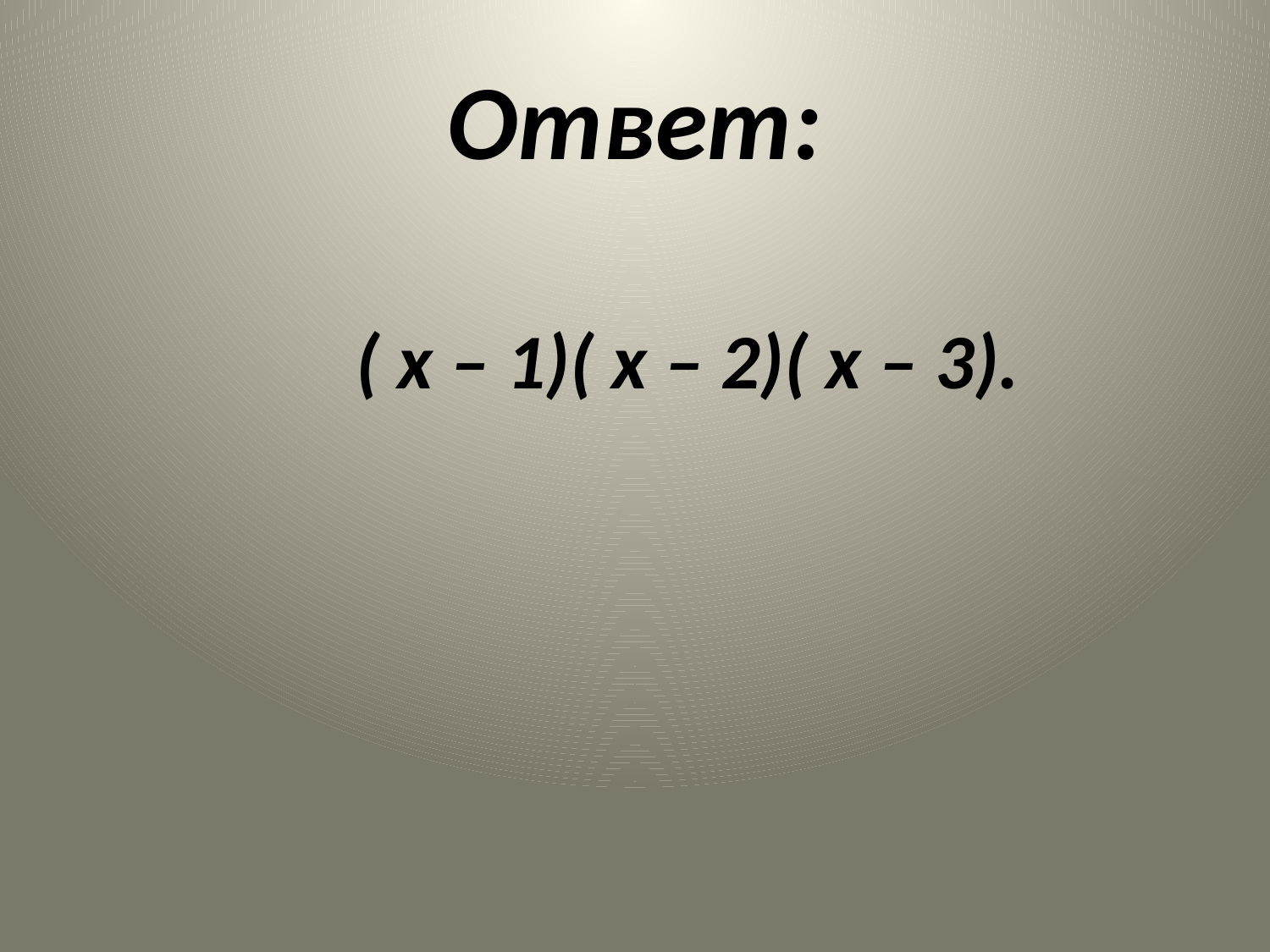

# Ответ:

                      ( х – 1)( х – 2)( х – 3).